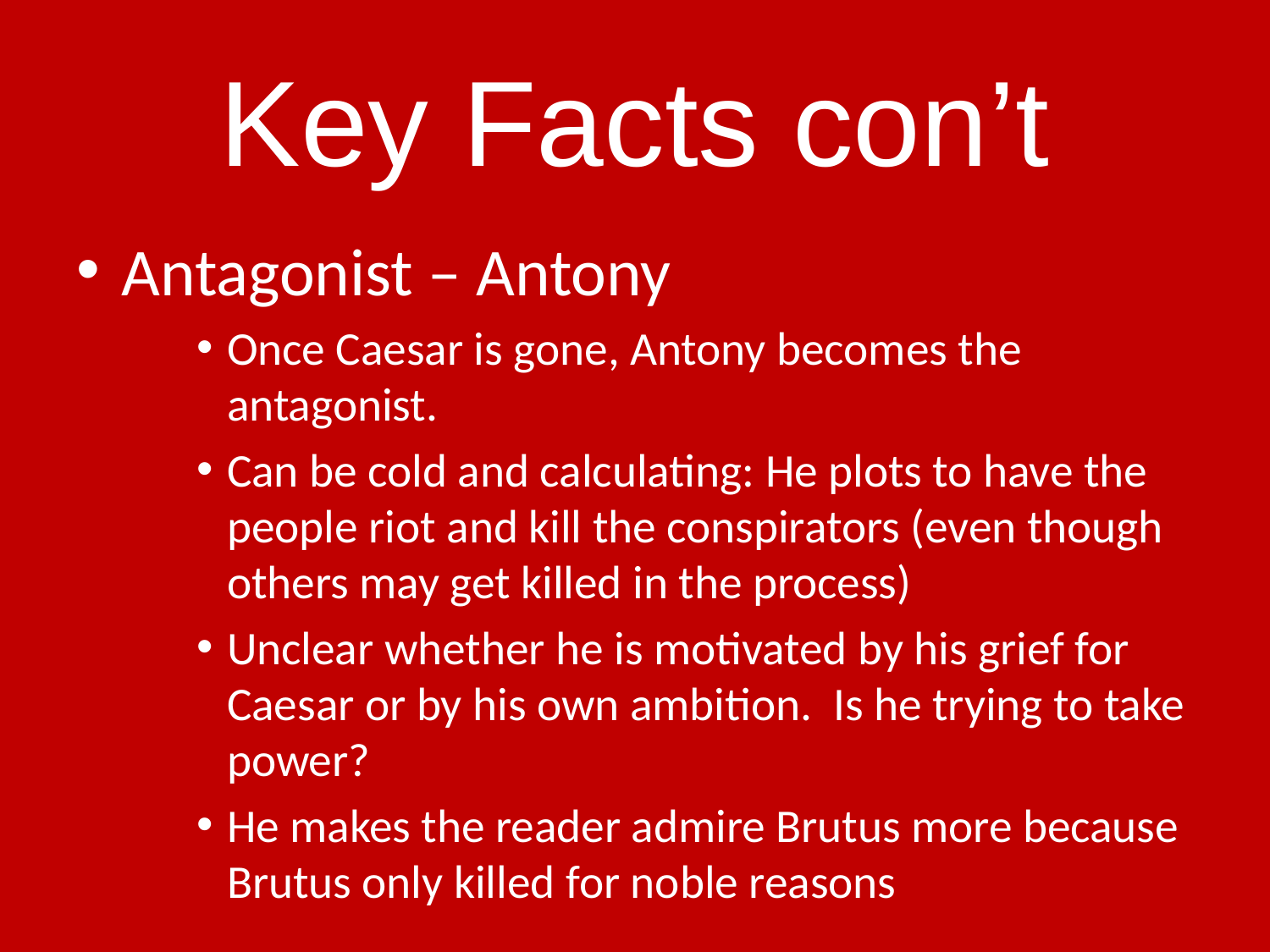

# Key Facts con’t
Antagonist – Antony
Once Caesar is gone, Antony becomes the antagonist.
Can be cold and calculating: He plots to have the people riot and kill the conspirators (even though others may get killed in the process)
Unclear whether he is motivated by his grief for Caesar or by his own ambition.  Is he trying to take power?
He makes the reader admire Brutus more because Brutus only killed for noble reasons